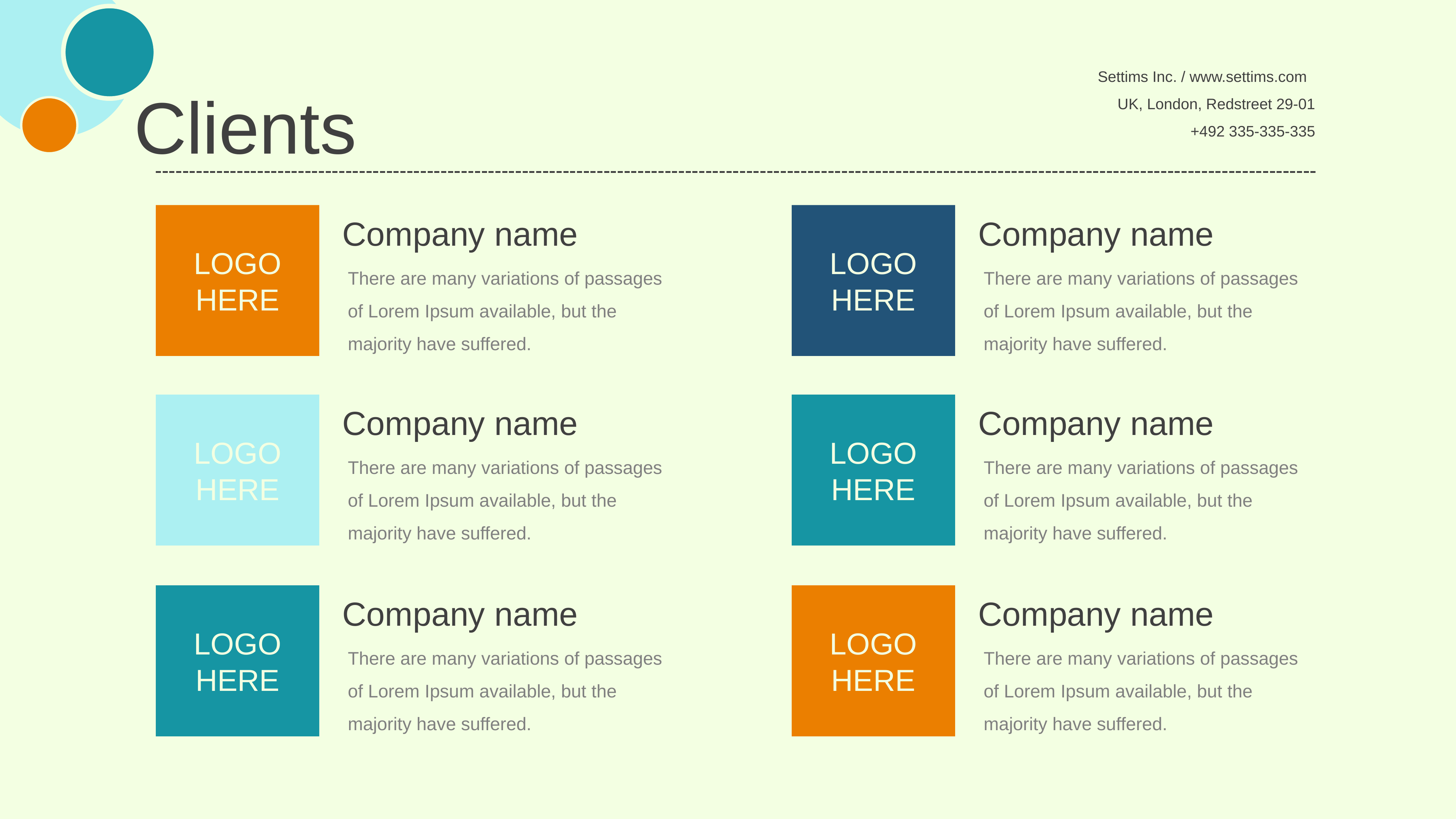

Settims Inc. / www.settims.com
UK, London, Redstreet 29-01
+492 335-335-335
Clients

LOGO
HERE

Company name

LOGO
HERE

Company name
There are many variations of passages of Lorem Ipsum available, but the majority have suffered.
There are many variations of passages of Lorem Ipsum available, but the majority have suffered.

LOGO
HERE

Company name

LOGO
HERE

Company name
There are many variations of passages of Lorem Ipsum available, but the majority have suffered.
There are many variations of passages of Lorem Ipsum available, but the majority have suffered.

LOGO
HERE

Company name

LOGO
HERE

Company name
There are many variations of passages of Lorem Ipsum available, but the majority have suffered.
There are many variations of passages of Lorem Ipsum available, but the majority have suffered.